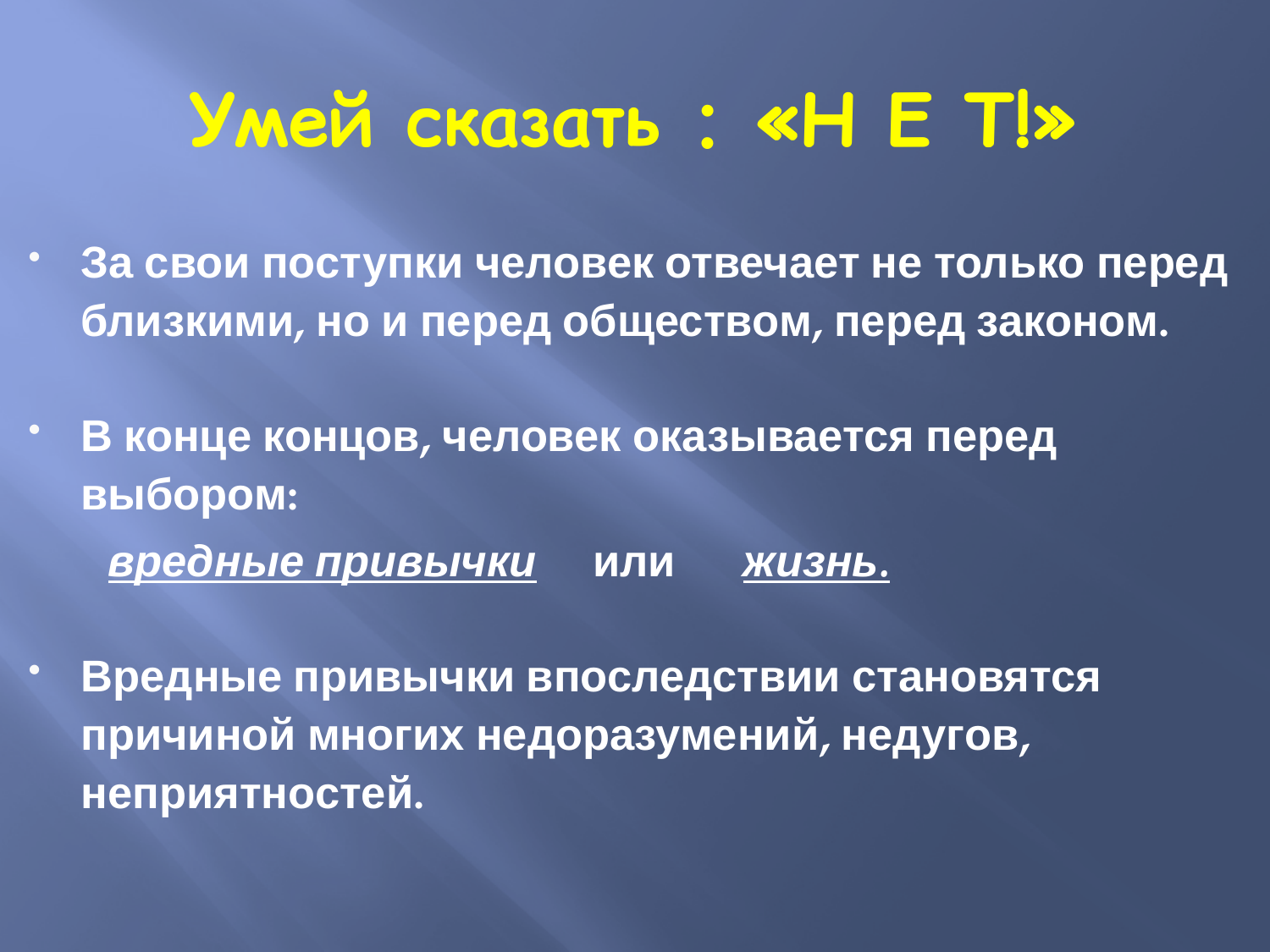

Умей сказать : «Н Е Т!»
За свои поступки человек отвечает не только перед близкими, но и перед обществом, перед законом.

В конце концов, человек оказывается перед выбором:
       вредные привычки     или      жизнь.

Вредные привычки впоследствии становятся причиной многих недоразумений, недугов, неприятностей.